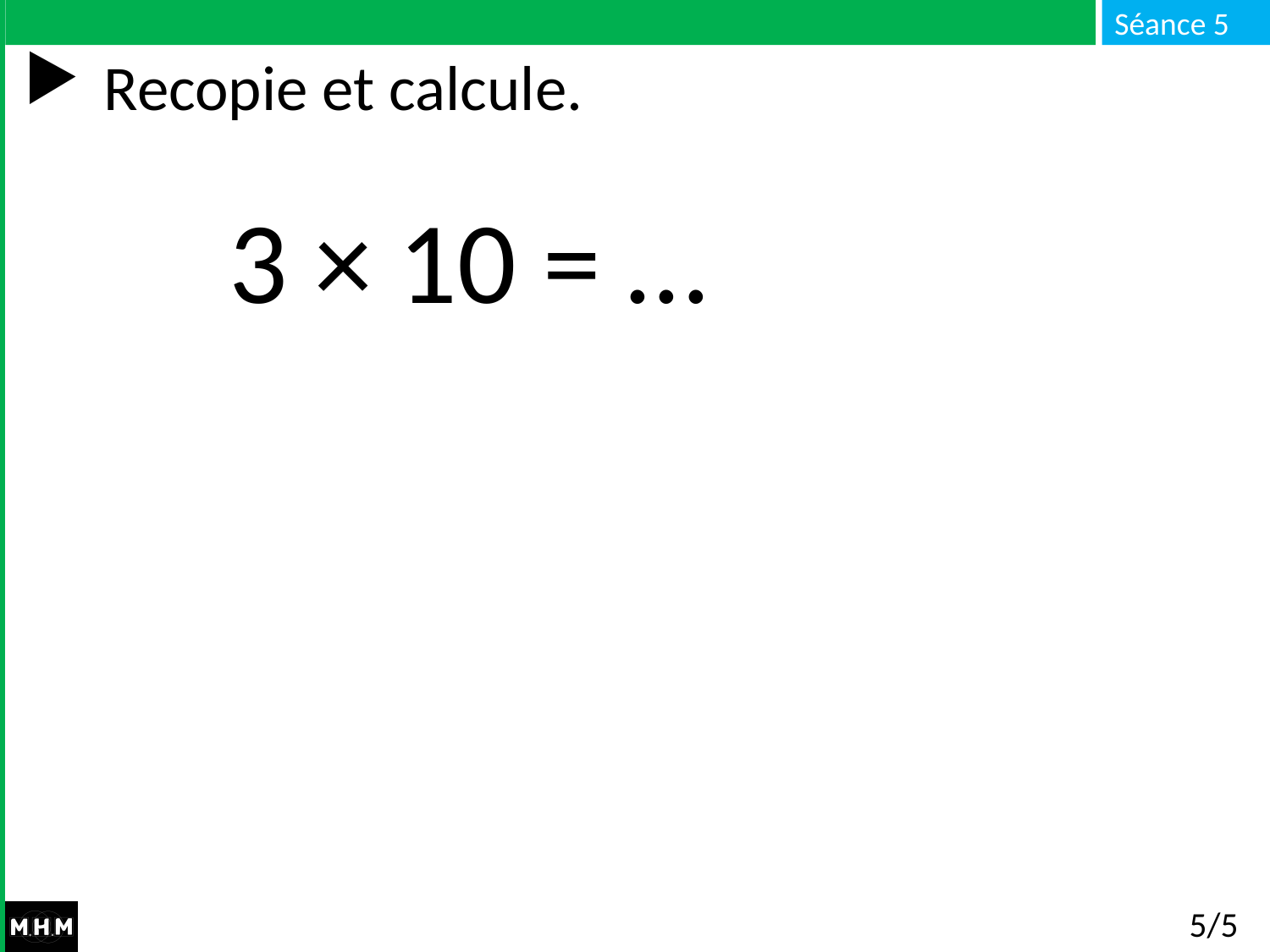

# Recopie et calcule.
3 × 10 = …
5/5